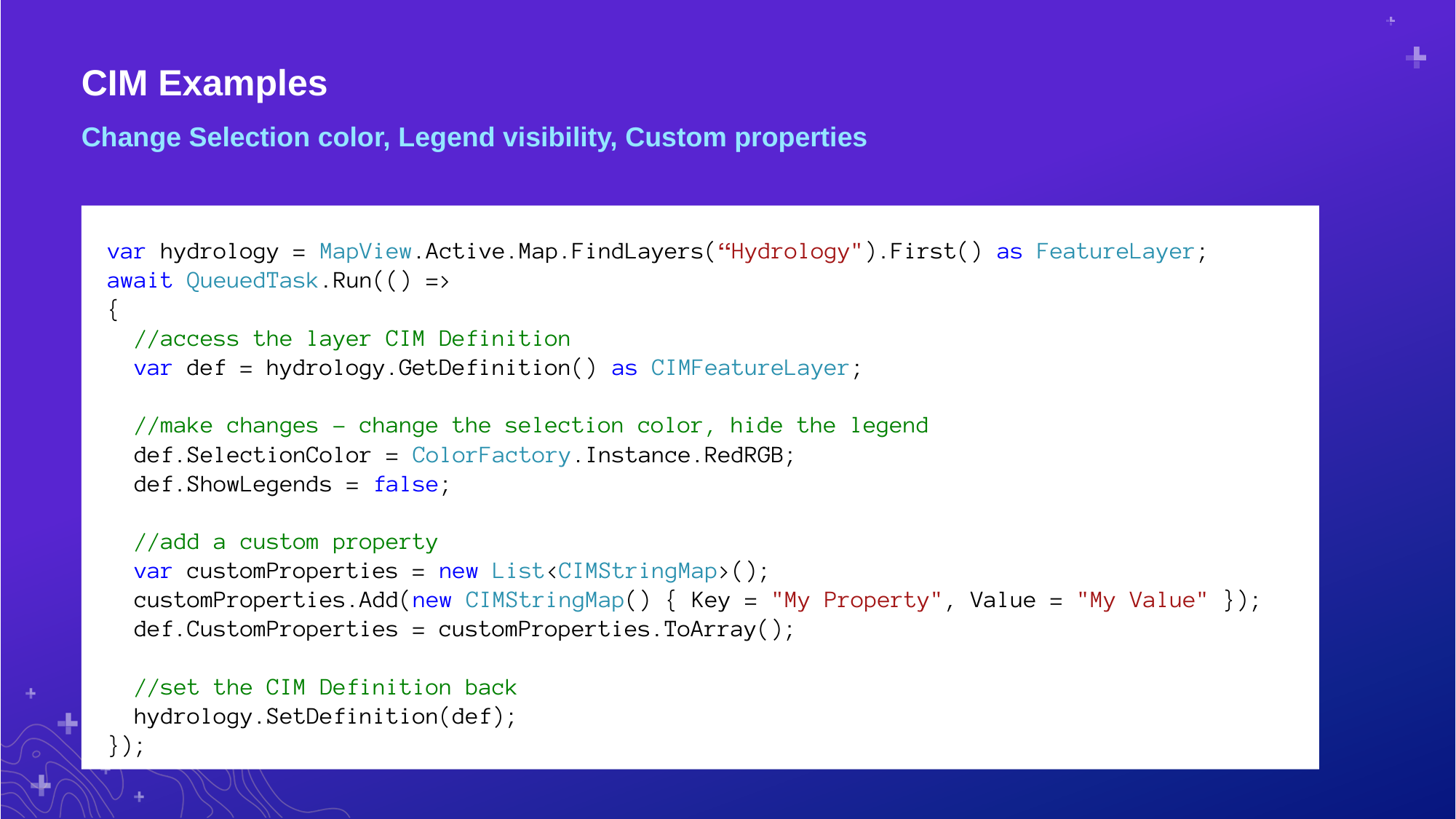

# CIM Examples
Change Selection color, Legend visibility, Custom properties

  var hydrology = MapView.Active.Map.FindLayers(“Hydrology").First() as FeatureLayer;
  await QueuedTask.Run(() =>
  {
    //access the layer CIM Definition
    var def = hydrology.GetDefinition() as CIMFeatureLayer;

    //make changes - change the selection color, hide the legend
    def.SelectionColor = ColorFactory.Instance.RedRGB;
    def.ShowLegends = false;

    //add a custom property
    var customProperties = new List<CIMStringMap>();
    customProperties.Add(new CIMStringMap() { Key = "My Property", Value = "My Value" });
    def.CustomProperties = customProperties.ToArray();

    //set the CIM Definition back
    hydrology.SetDefinition(def);
  });